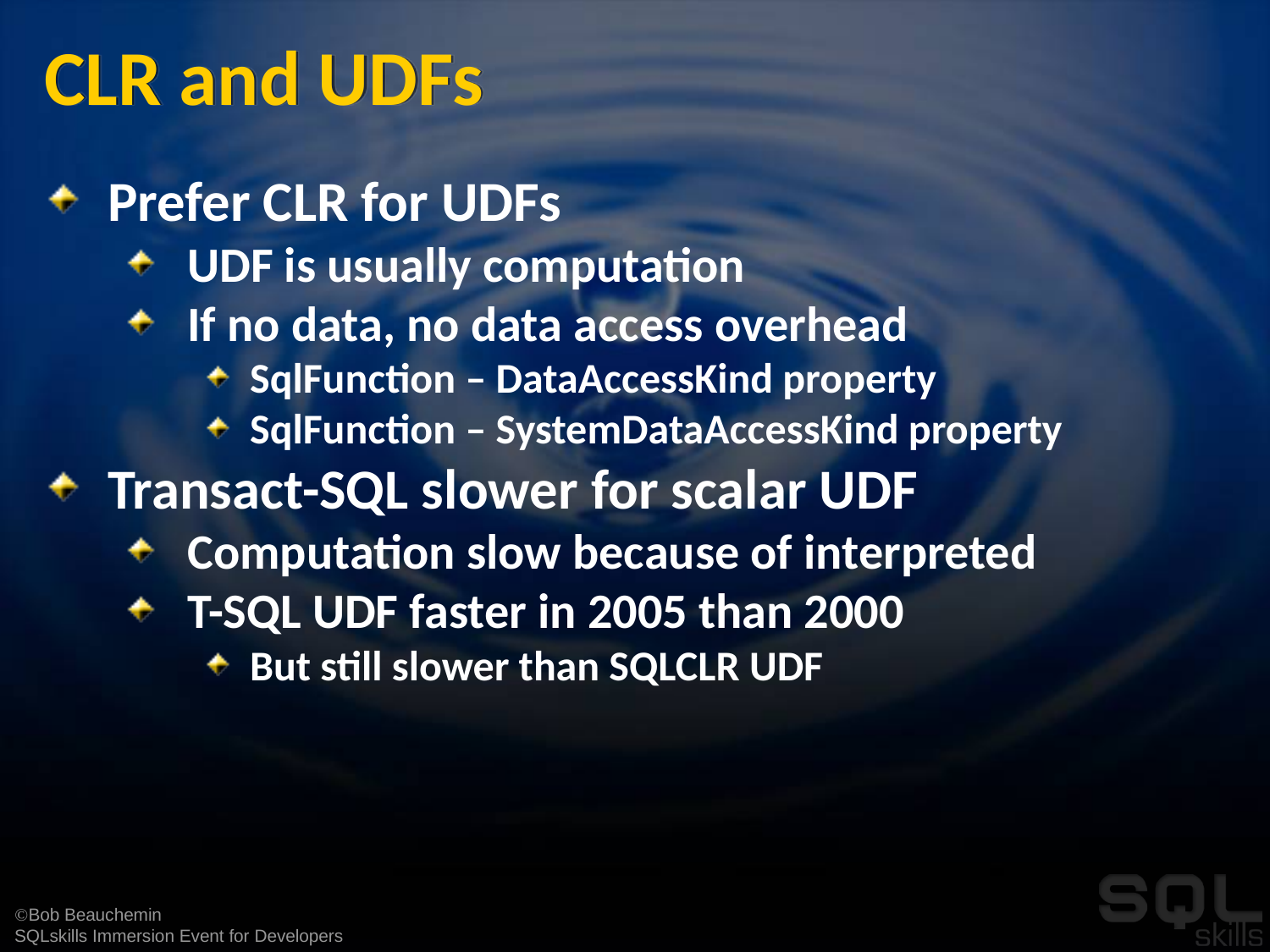

# CLR and UDFs
Prefer CLR for UDFs
UDF is usually computation
If no data, no data access overhead
SqlFunction – DataAccessKind property
SqlFunction – SystemDataAccessKind property
Transact-SQL slower for scalar UDF
Computation slow because of interpreted
T-SQL UDF faster in 2005 than 2000
But still slower than SQLCLR UDF